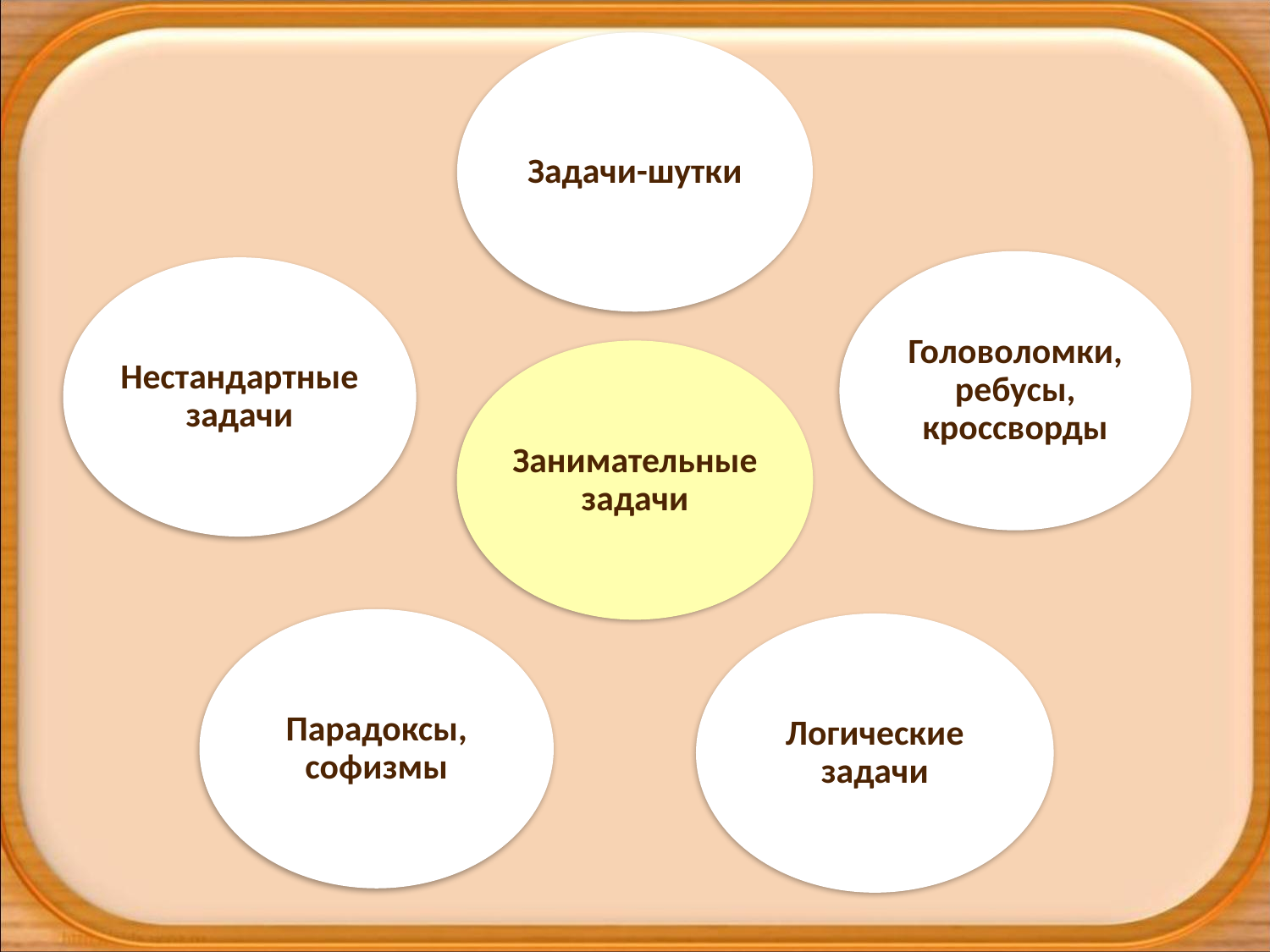

Задачи-шутки

Головоломки, ребусы, кроссворды

Нестандартные задачи

Занимательные задачи

Парадоксы, софизмы

Логические задачи